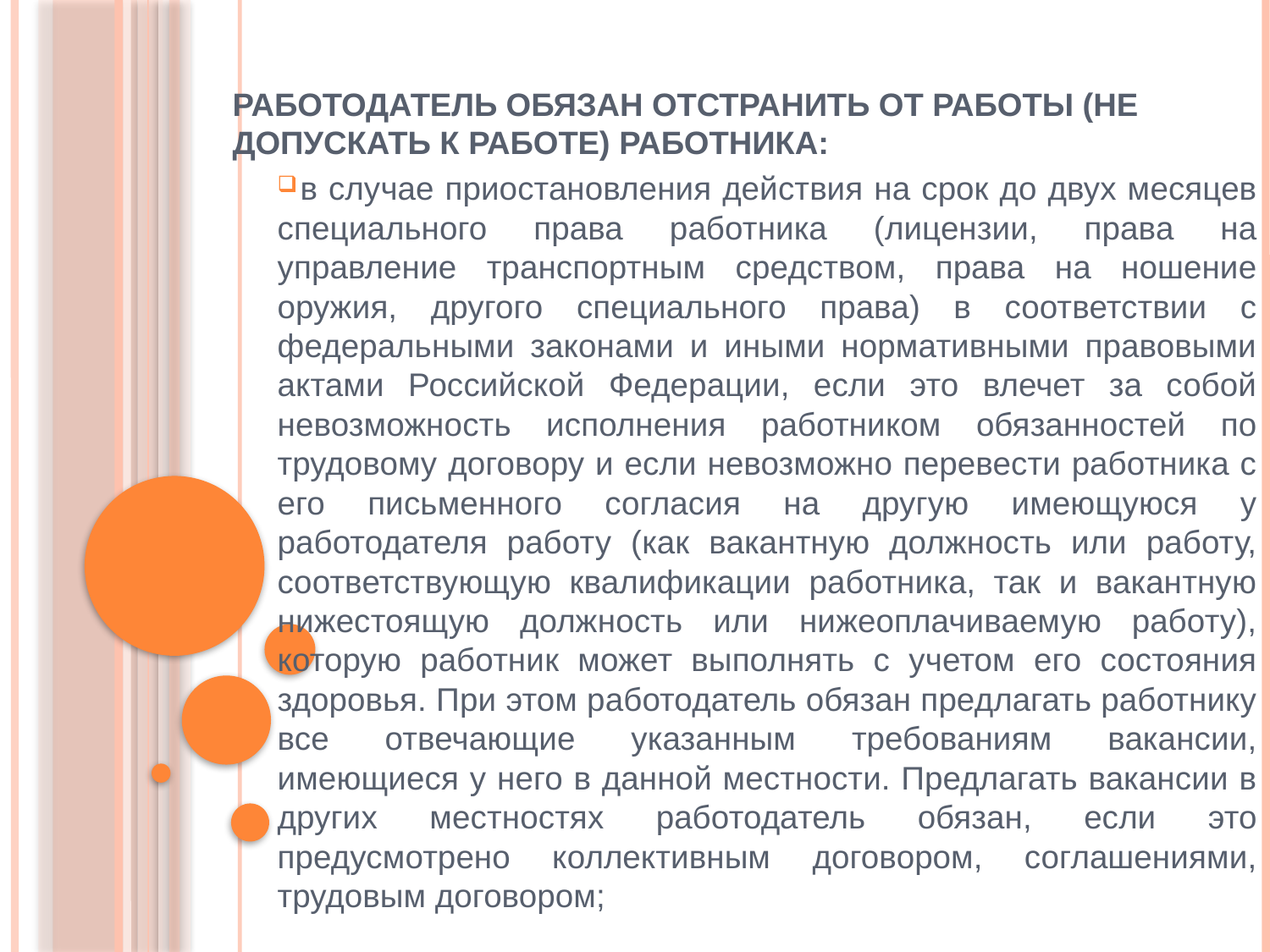

# работодатель обязан отстранить от работы (не допускать к работе) работника:

 в случае приостановления действия на срок до двух месяцев специального права работника (лицензии, права на управление транспортным средством, права на ношение оружия, другого специального права) в соответствии с федеральными законами и иными нормативными правовыми актами Российской Федерации, если это влечет за собой невозможность исполнения работником обязанностей по трудовому договору и если невозможно перевести работника с его письменного согласия на другую имеющуюся у работодателя работу (как вакантную должность или работу, соответствующую квалификации работника, так и вакантную нижестоящую должность или нижеоплачиваемую работу), которую работник может выполнять с учетом его состояния здоровья. При этом работодатель обязан предлагать работнику все отвечающие указанным требованиям вакансии, имеющиеся у него в данной местности. Предлагать вакансии в других местностях работодатель обязан, если это предусмотрено коллективным договором, соглашениями, трудовым договором;